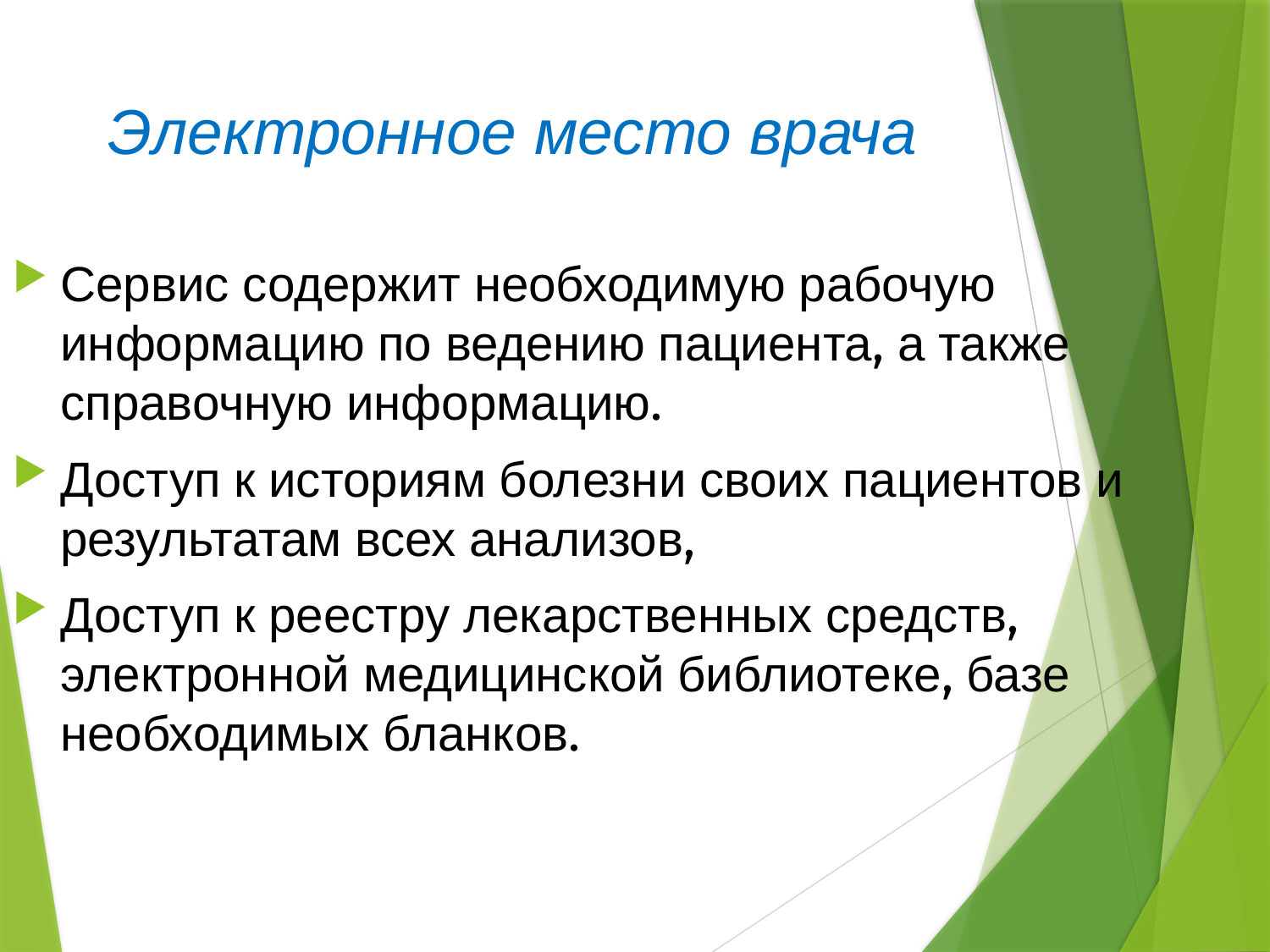

# Электронное место врача
Сервис содержит необходимую рабочую информацию по ведению пациента, а также справочную информацию.
Доступ к историям болезни своих пациентов и результатам всех анализов,
Доступ к реестру лекарственных средств, электронной медицинской библиотеке, базе необходимых бланков.